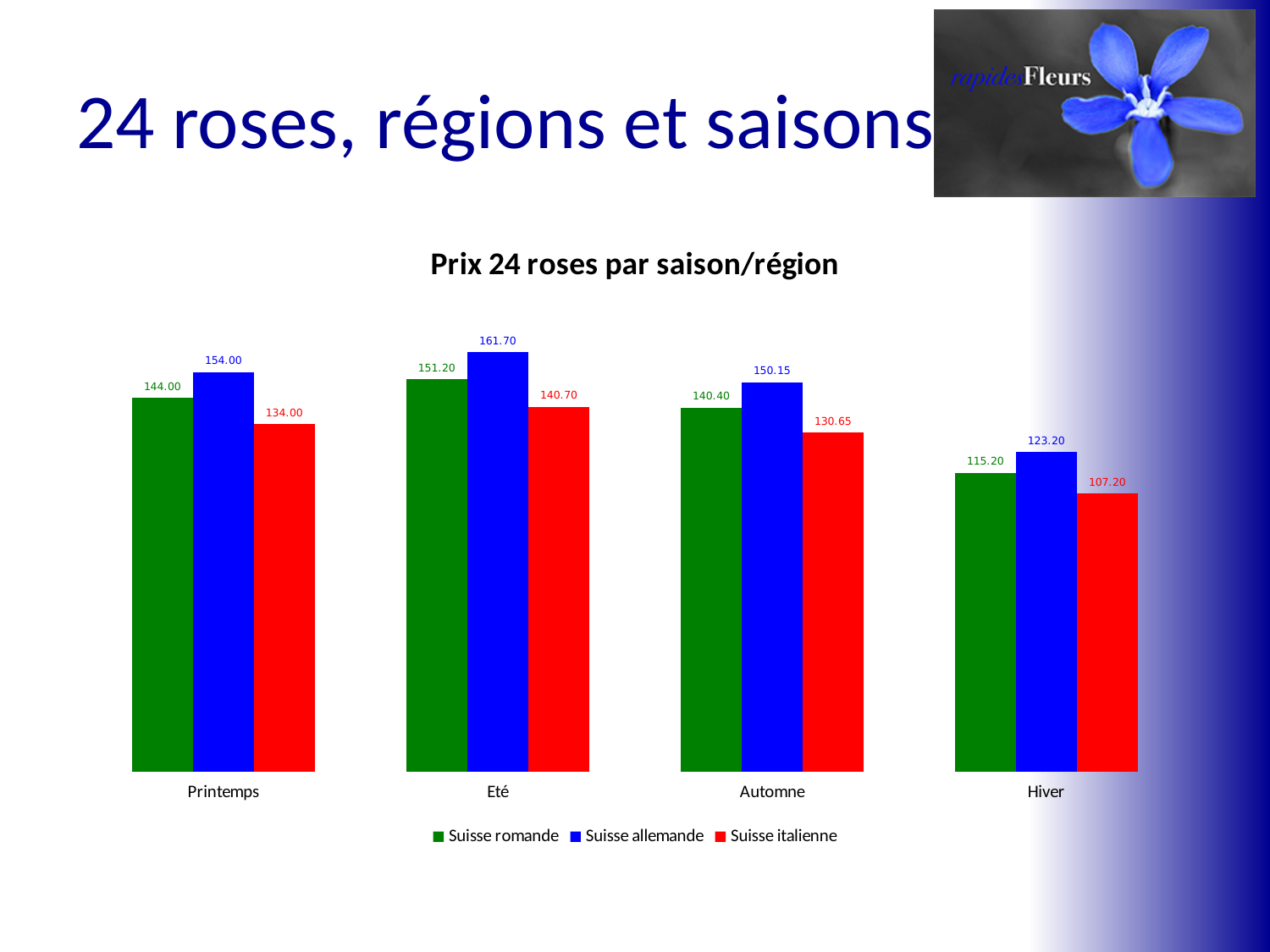

# 24 roses, régions et saisons

### Chart: Prix 24 roses par saison/région

| Category | Suisse romande | Suisse allemande | Suisse italienne |
|---|---|---|---|
| Printemps | 144.0 | 154.0 | 134.0 |
| Eté | 151.2 | 161.7 | 140.7 |
| Automne | 140.4 | 150.15 | 130.65 |
| Hiver | 115.2 | 123.2 | 107.2 |